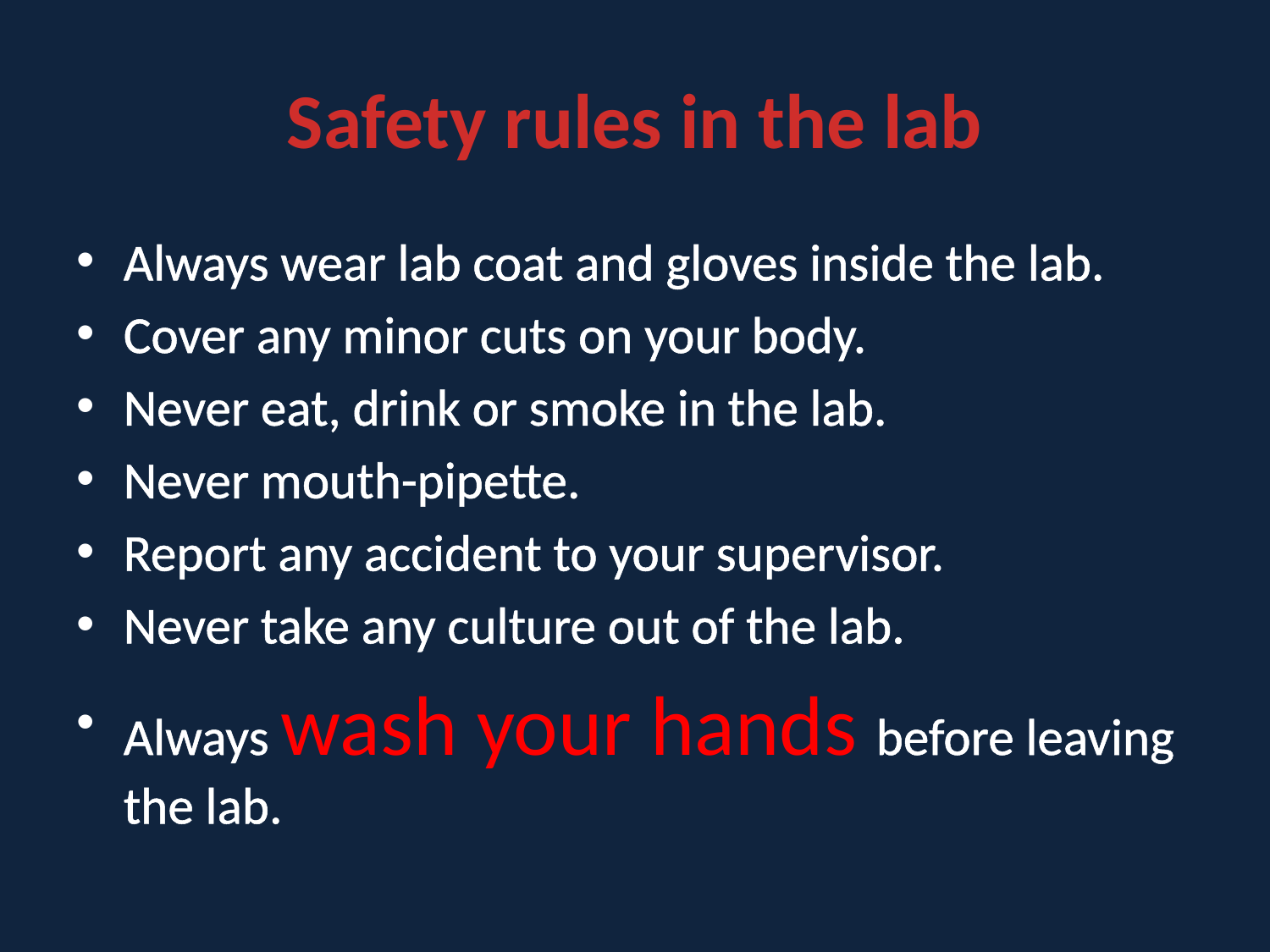

# Safety rules in the lab
Always wear lab coat and gloves inside the lab.
Cover any minor cuts on your body.
Never eat, drink or smoke in the lab.
Never mouth-pipette.
Report any accident to your supervisor.
Never take any culture out of the lab.
Always wash your hands before leaving the lab.